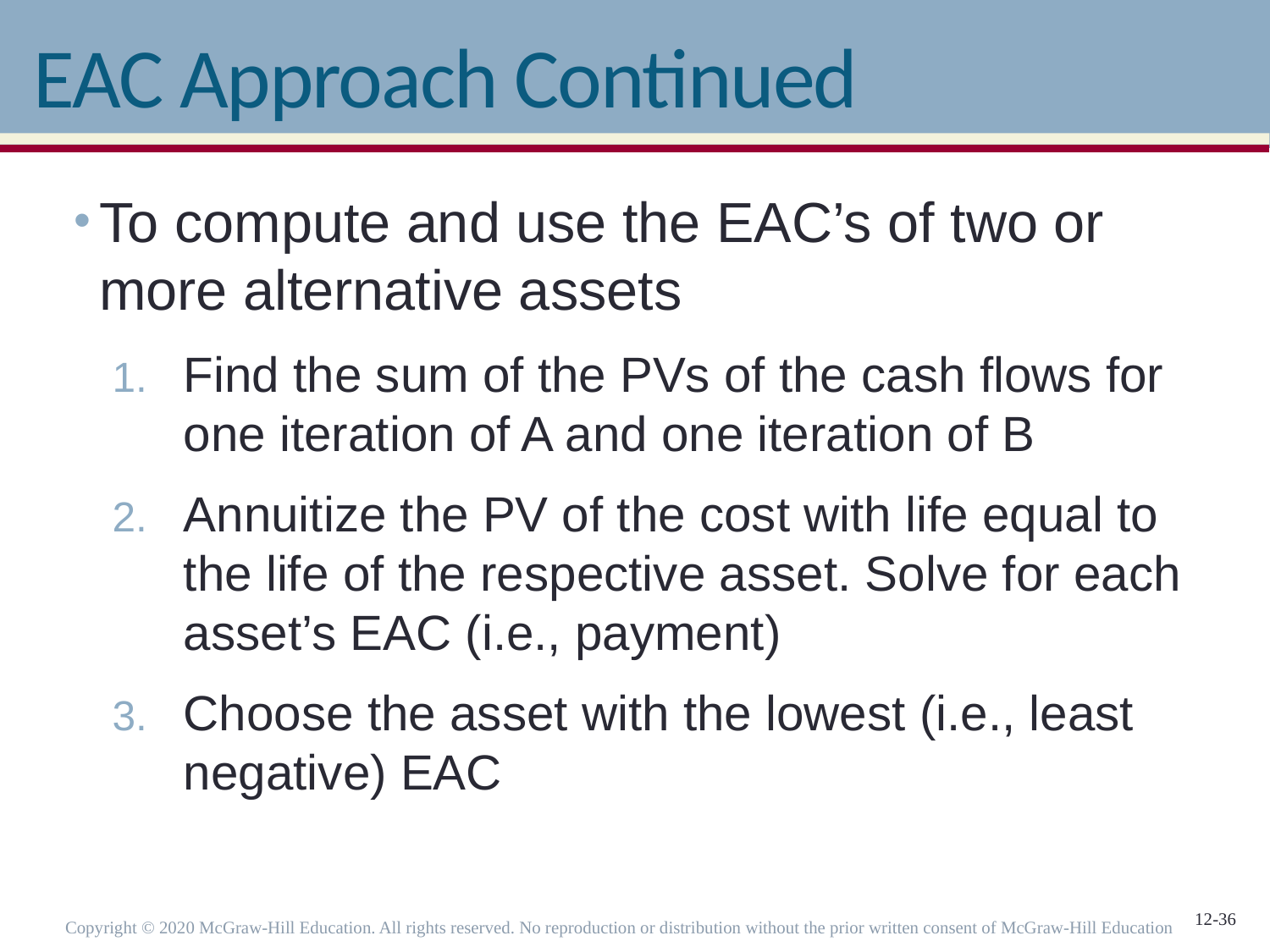

# EAC Approach Continued
To compute and use the EAC’s of two or more alternative assets
Find the sum of the PVs of the cash flows for one iteration of A and one iteration of B
Annuitize the PV of the cost with life equal to the life of the respective asset. Solve for each asset’s EAC (i.e., payment)
Choose the asset with the lowest (i.e., least negative) EAC
Copyright © 2020 McGraw-Hill Education. All rights reserved. No reproduction or distribution without the prior written consent of McGraw-Hill Education